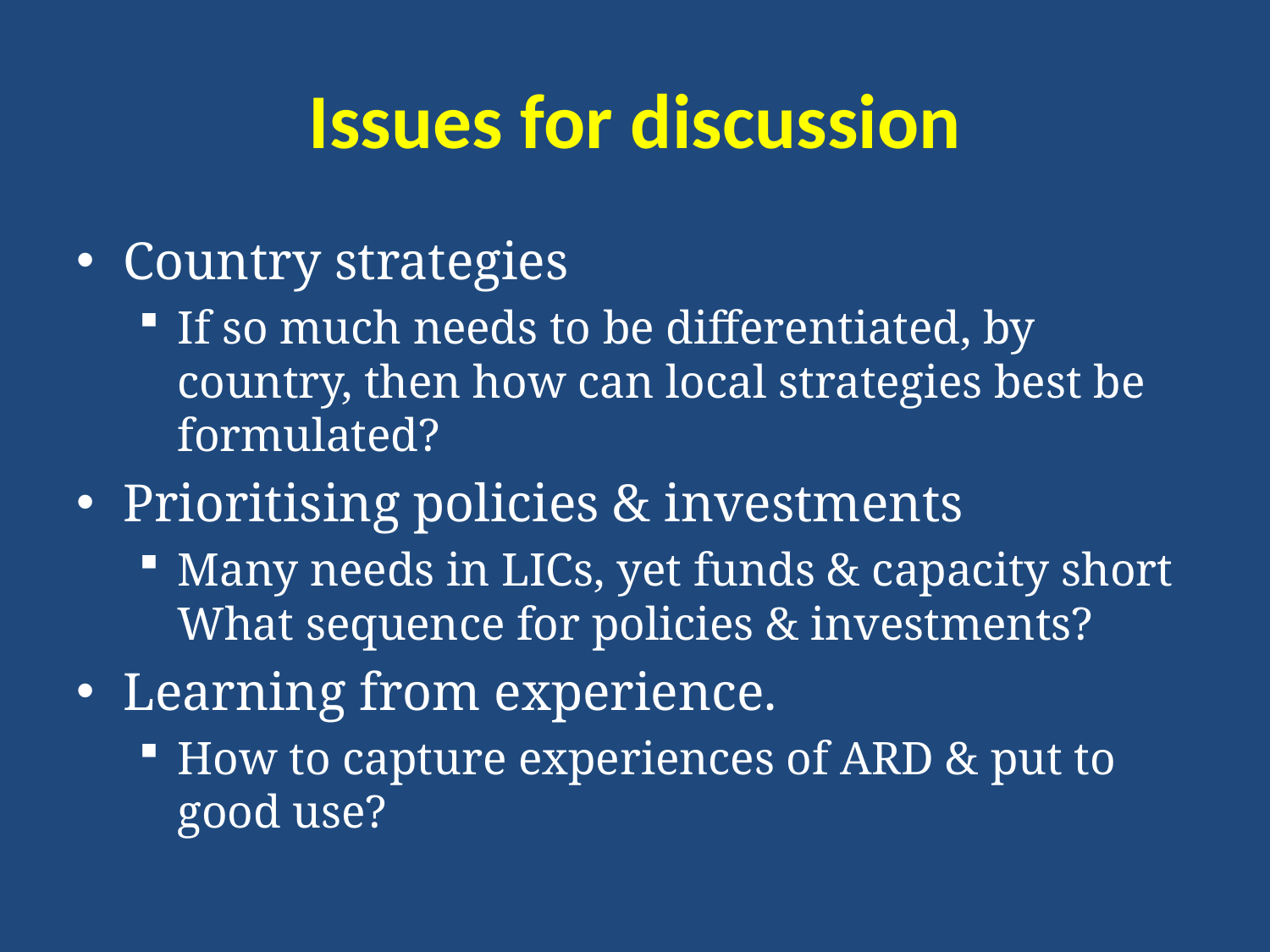

# Issues for discussion
Country strategies
If so much needs to be differentiated, by country, then how can local strategies best be formulated?
Prioritising policies & investments
Many needs in LICs, yet funds & capacity short What sequence for policies & investments?
Learning from experience.
How to capture experiences of ARD & put to good use?